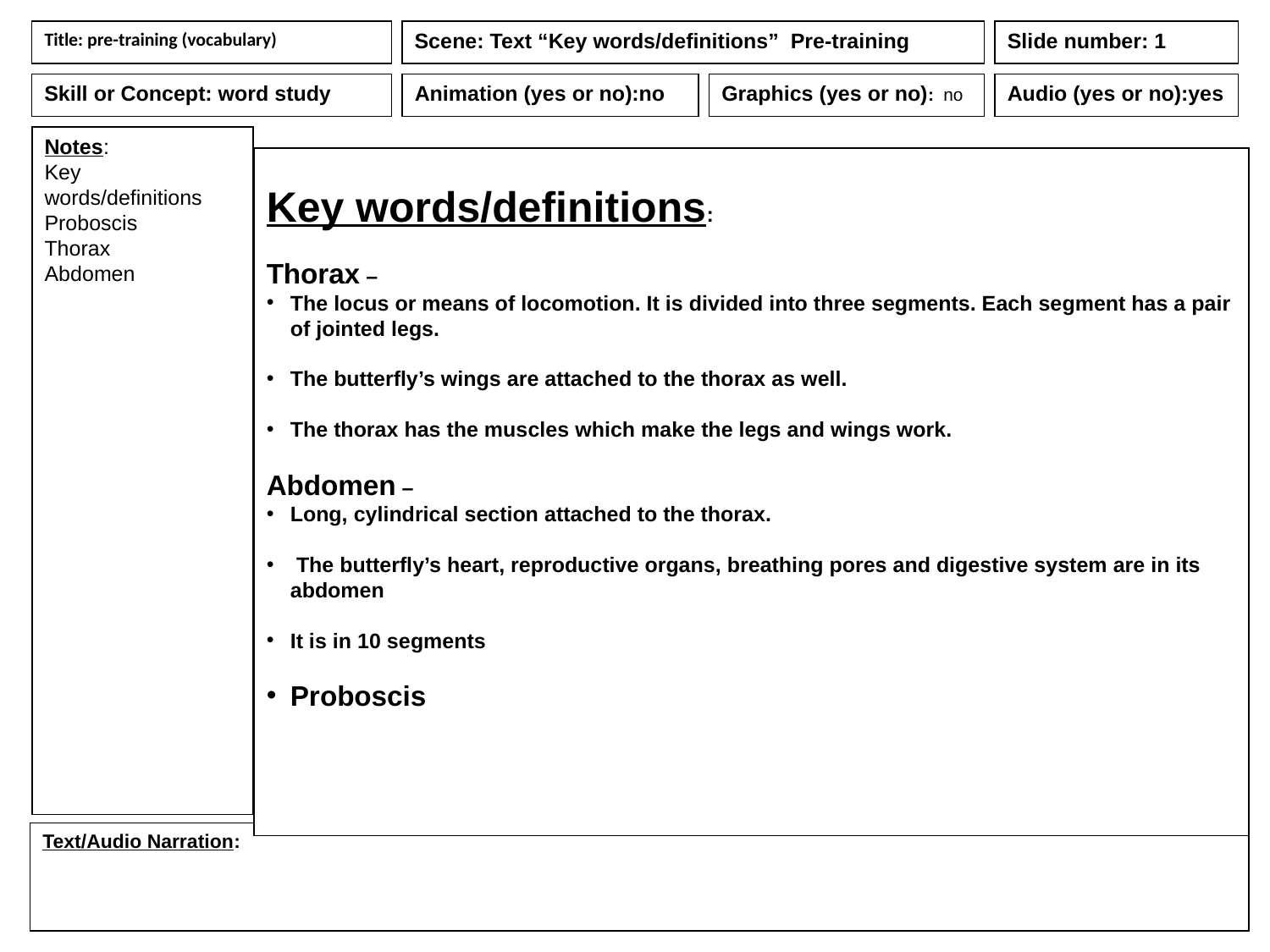

Title: pre-training (vocabulary)
Scene: Text “Key words/definitions”  Pre-training
Slide number: 1
Skill or Concept: word study
Animation (yes or no):no

Graphics (yes or no):  no
Audio (yes or no):yes

Notes:
Key words/definitions
Proboscis
Thorax
Abdomen

Key words/definitions:

Thorax –
The locus or means of locomotion. It is divided into three segments. Each segment has a pair of jointed legs.

The butterfly’s wings are attached to the thorax as well.

The thorax has the muscles which make the legs and wings work.

Abdomen –
Long, cylindrical section attached to the thorax.

 The butterfly’s heart, reproductive organs, breathing pores and digestive system are in its  abdomen

It is in 10 segments

Proboscis

Text/Audio Narration: